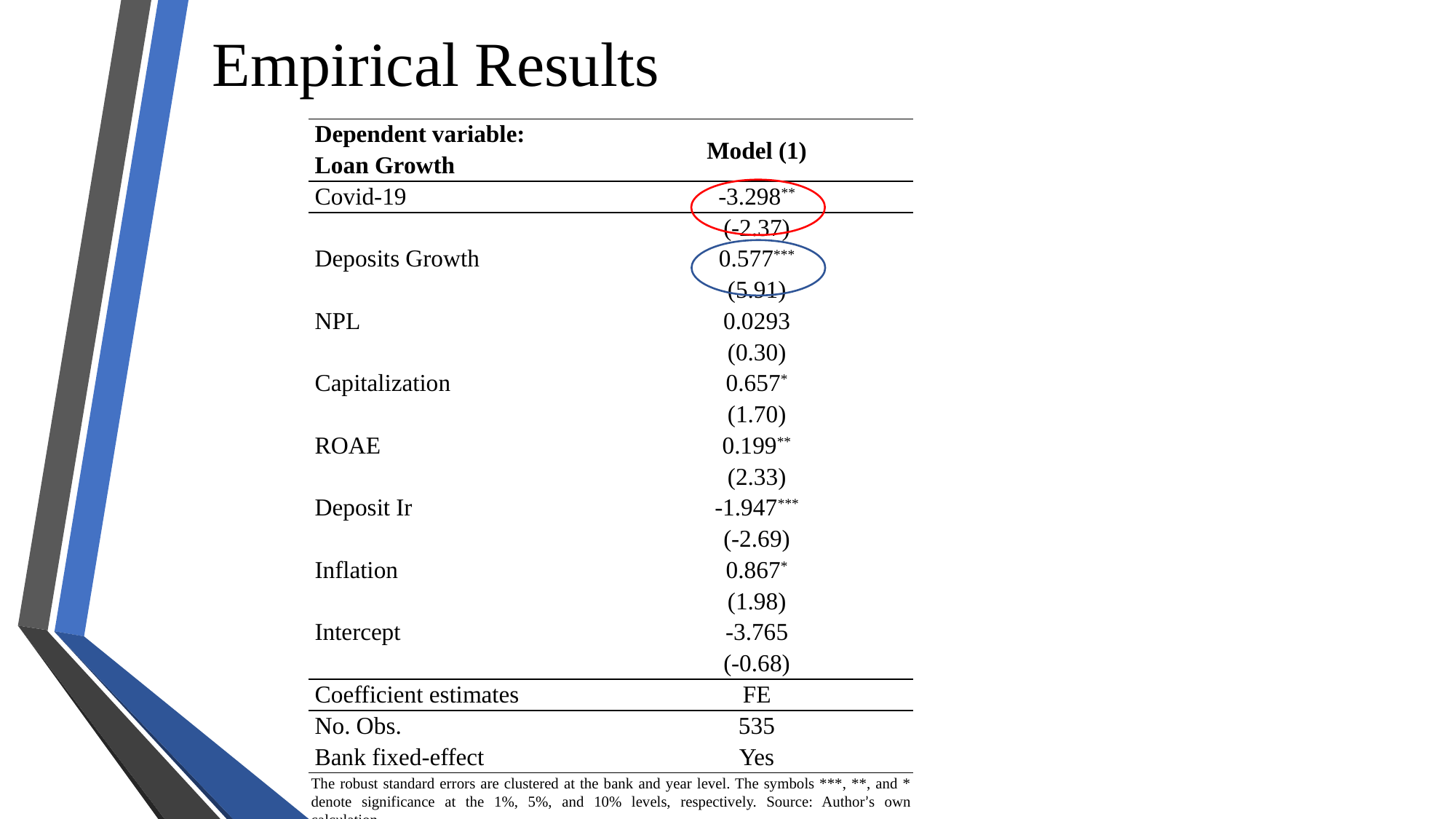

Empirical Results
| Dependent variable: | Model (1) |
| --- | --- |
| Loan Growth |  |
| Covid-19 | -3.298\*\* |
|  | (-2.37) |
| Deposits Growth | 0.577\*\*\* |
|  | (5.91) |
| NPL | 0.0293 |
|  | (0.30) |
| Capitalization | 0.657\* |
|  | (1.70) |
| ROAE | 0.199\*\* |
|  | (2.33) |
| Deposit Ir | -1.947\*\*\* |
|  | (-2.69) |
| Inflation | 0.867\* |
|  | (1.98) |
| Intercept | -3.765 |
|  | (-0.68) |
| Coefficient estimates | FE |
| No. Obs. | 535 |
| Bank fixed-effect | Yes |

The robust standard errors are clustered at the bank and year level. The symbols ***, **, and * denote significance at the 1%, 5%, and 10% levels, respectively. Source: Author’s own calculation.